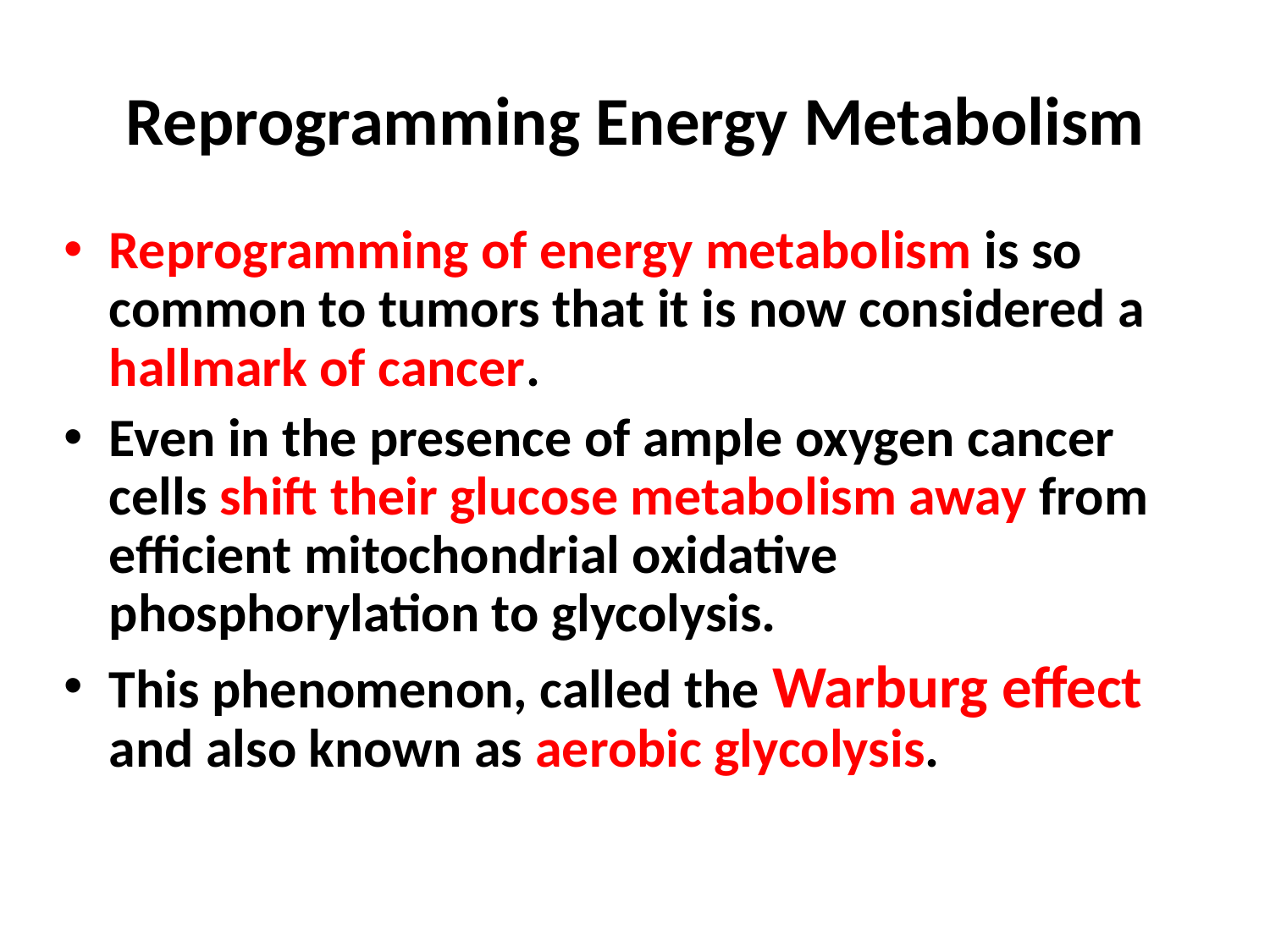

Reprogramming Energy Metabolism
Reprogramming of energy metabolism is so common to tumors that it is now considered a hallmark of cancer.
Even in the presence of ample oxygen cancer cells shift their glucose metabolism away from efficient mitochondrial oxidative phosphorylation to glycolysis.
This phenomenon, called the Warburg effect and also known as aerobic glycolysis.